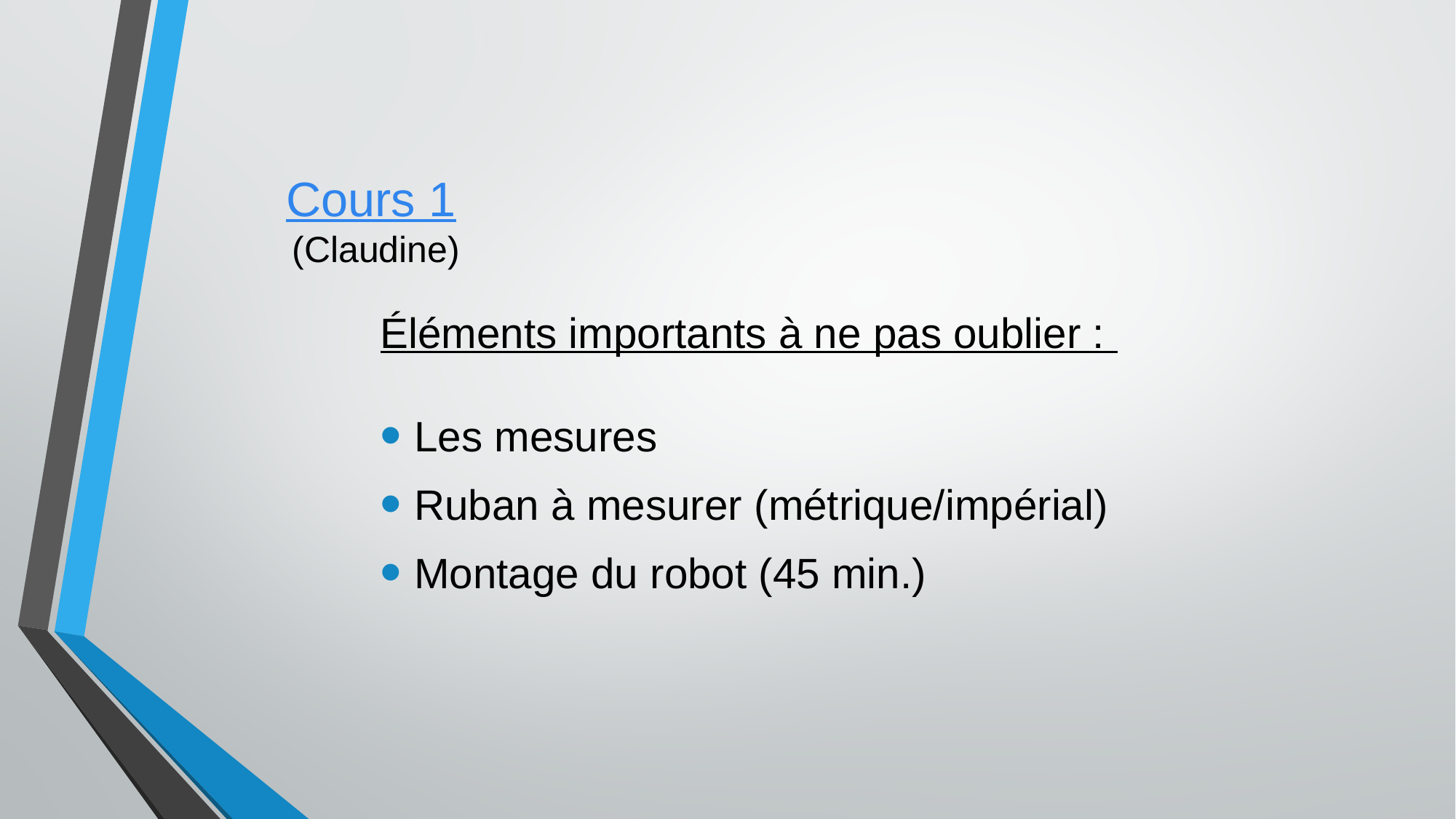

Cours 1
(Claudine)
Éléments importants à ne pas oublier :

Les mesures
Ruban à mesurer (métrique/impérial)
Montage du robot (45 min.)